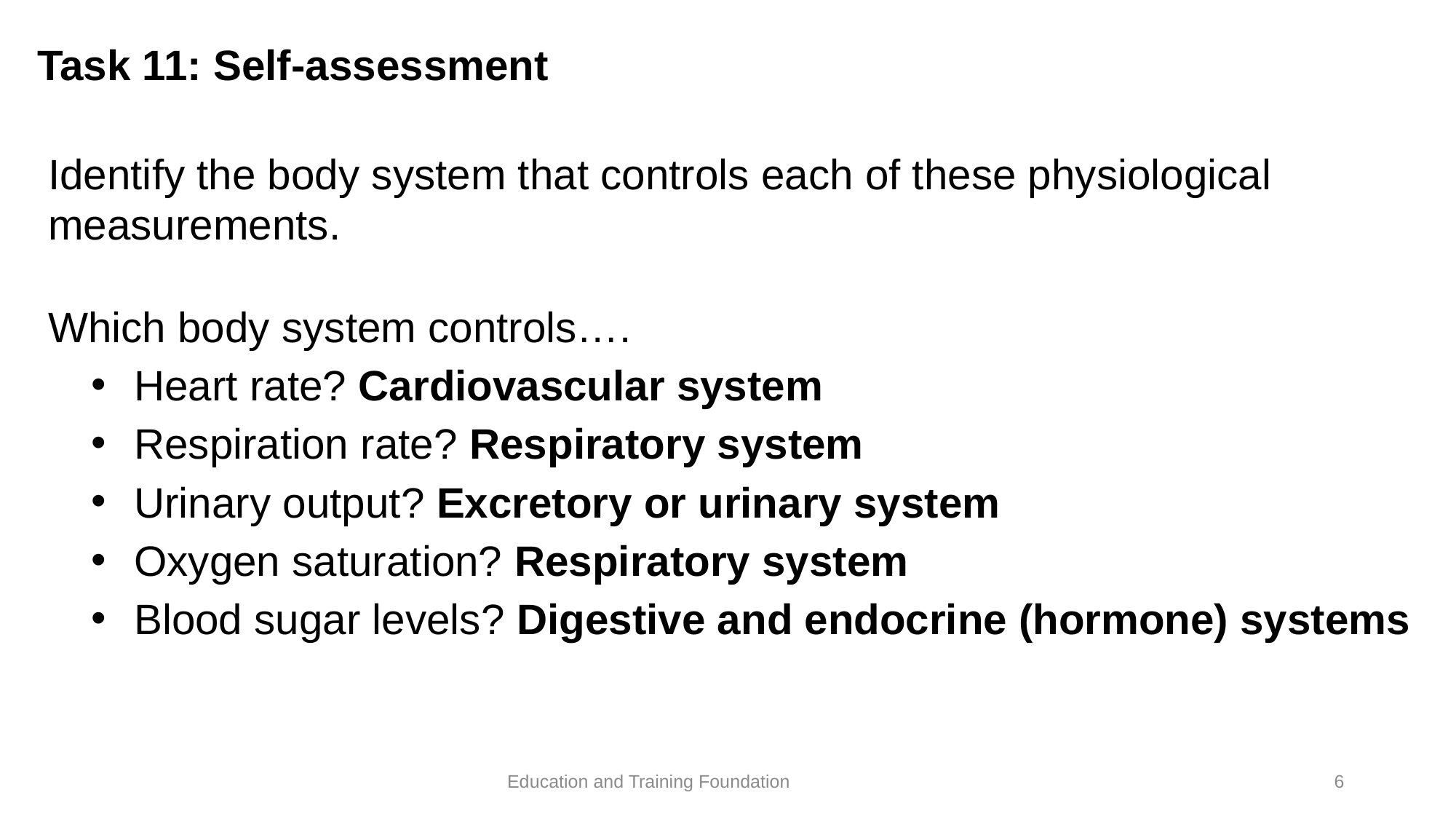

# Task 11: Self-assessment
Identify the body system that controls each of these physiological measurements.

Which body system controls….
Heart rate? Cardiovascular system
Respiration rate? Respiratory system
Urinary output? Excretory or urinary system
Oxygen saturation? Respiratory system
Blood sugar levels? Digestive and endocrine (hormone) systems

6
Education and Training Foundation